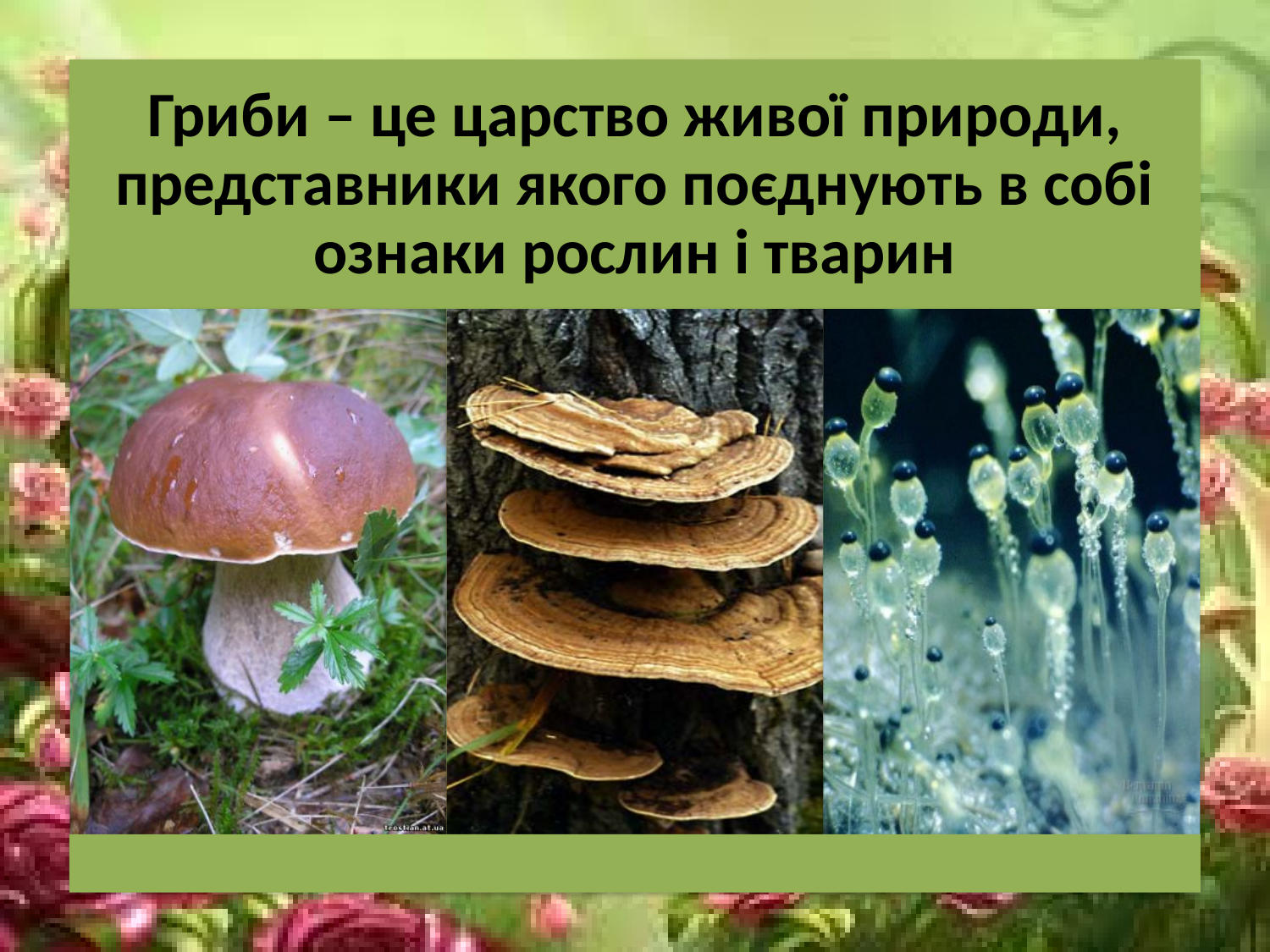

Гриби – це царство живої природи, представники якого поєднують в собі ознаки рослин і тварин